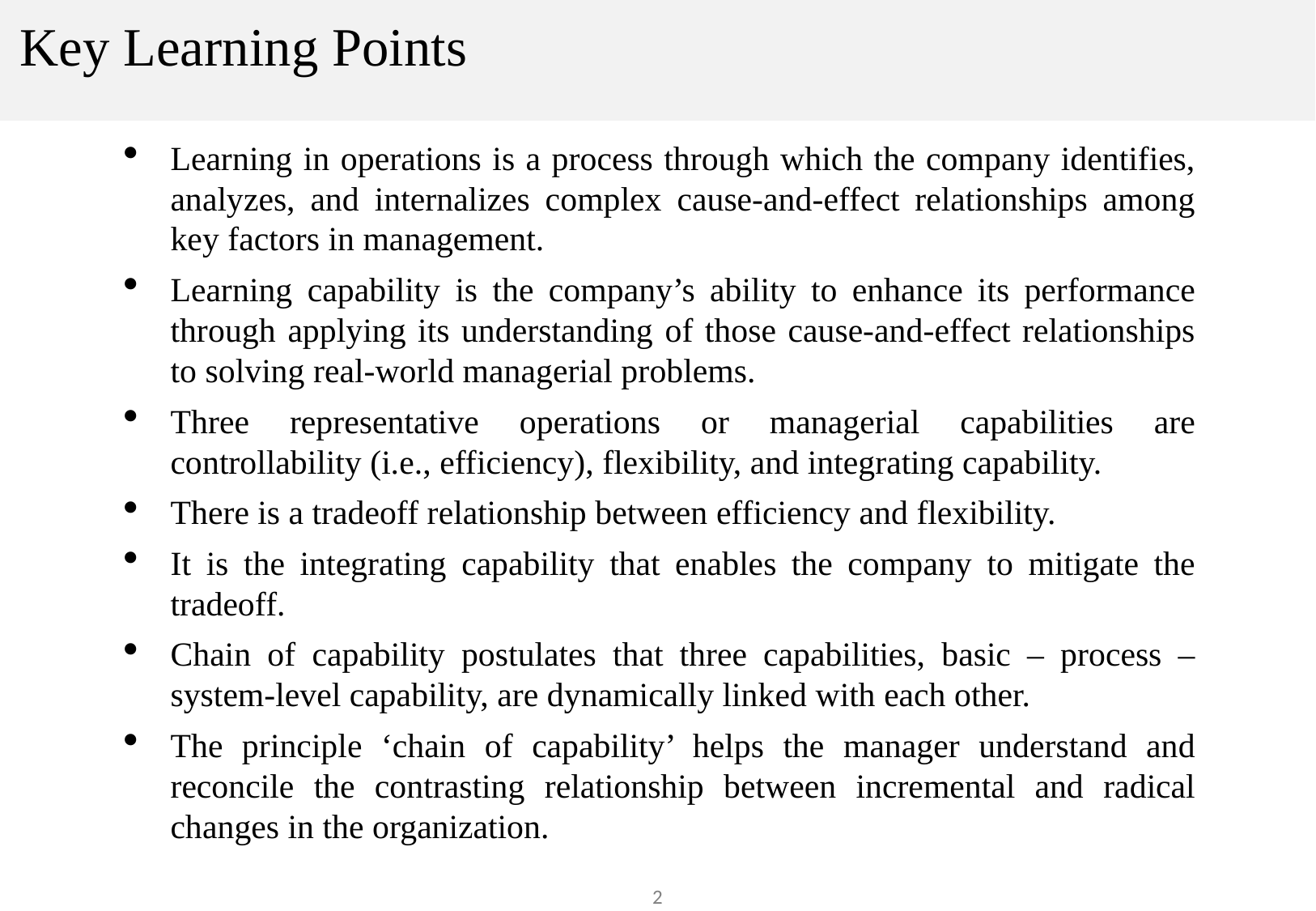

# Key Learning Points
Learning in operations is a process through which the company identifies, analyzes, and internalizes complex cause-and-effect relationships among key factors in management.
Learning capability is the company’s ability to enhance its performance through applying its understanding of those cause-and-effect relationships to solving real-world managerial problems.
Three representative operations or managerial capabilities are controllability (i.e., efficiency), flexibility, and integrating capability.
There is a tradeoff relationship between efficiency and flexibility.
It is the integrating capability that enables the company to mitigate the tradeoff.
Chain of capability postulates that three capabilities, basic – process – system-level capability, are dynamically linked with each other.
The principle ‘chain of capability’ helps the manager understand and reconcile the contrasting relationship between incremental and radical changes in the organization.